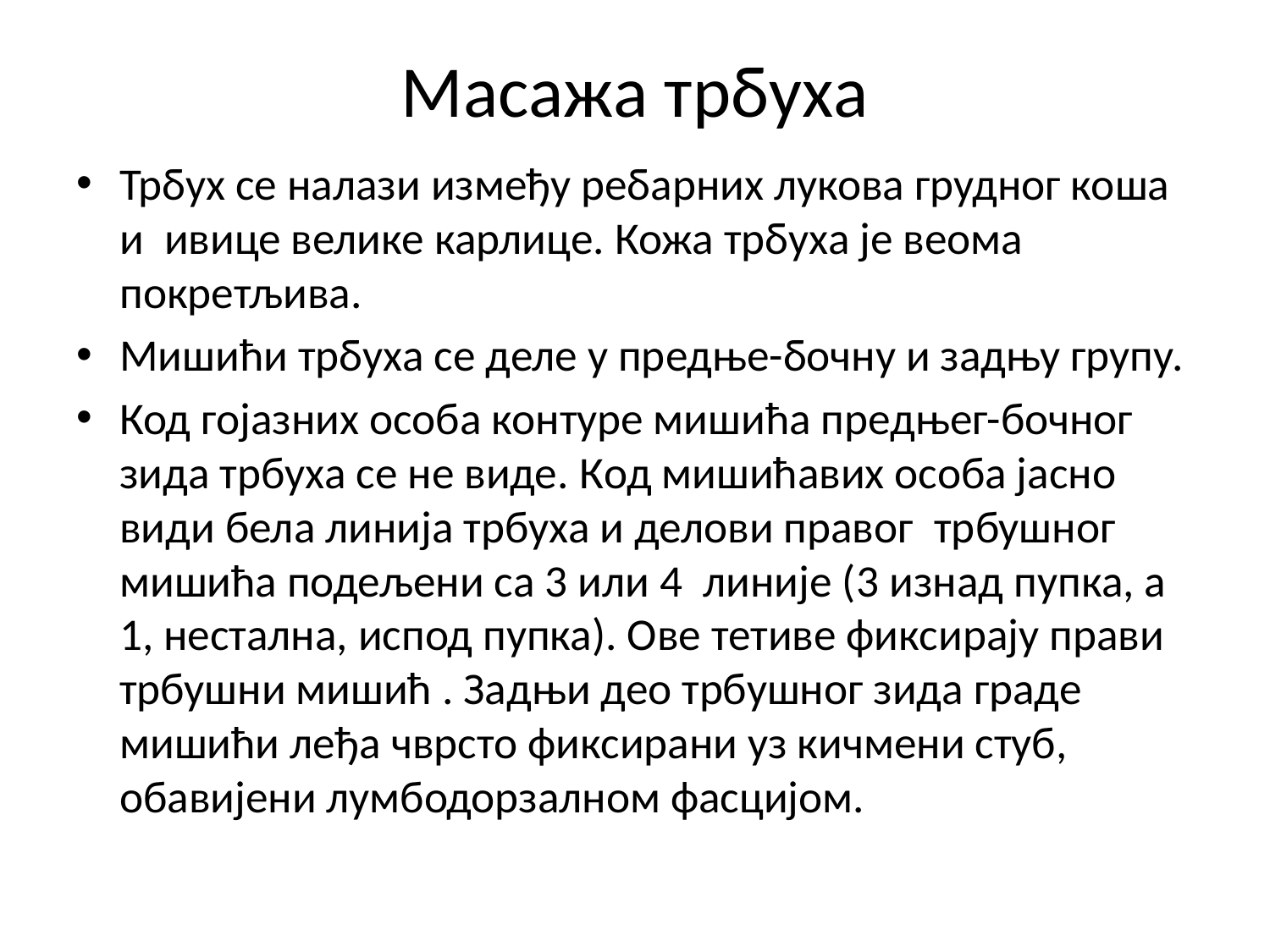

# Масажа трбуха
Трбух се налази између ребарних лукова грудног коша и  ивице велике карлице. Кожа трбуха је веома покретљива.
Мишићи трбуха се деле у предње-бочну и задњу групу.
Код гојазних особа контуре мишића предњег-бочног зида трбуха се не виде. Код мишићавих особа јасно види бела линија трбуха и делови правог  трбушног мишића подељени са 3 или 4  линије (3 изнад пупка, а 1, нестална, испод пупка). Ове тетиве фиксирају прави трбушни мишић . Задњи део трбушног зида граде мишићи леђа чврсто фиксирани уз кичмени стуб, обавијени лумбодорзалном фасцијом.